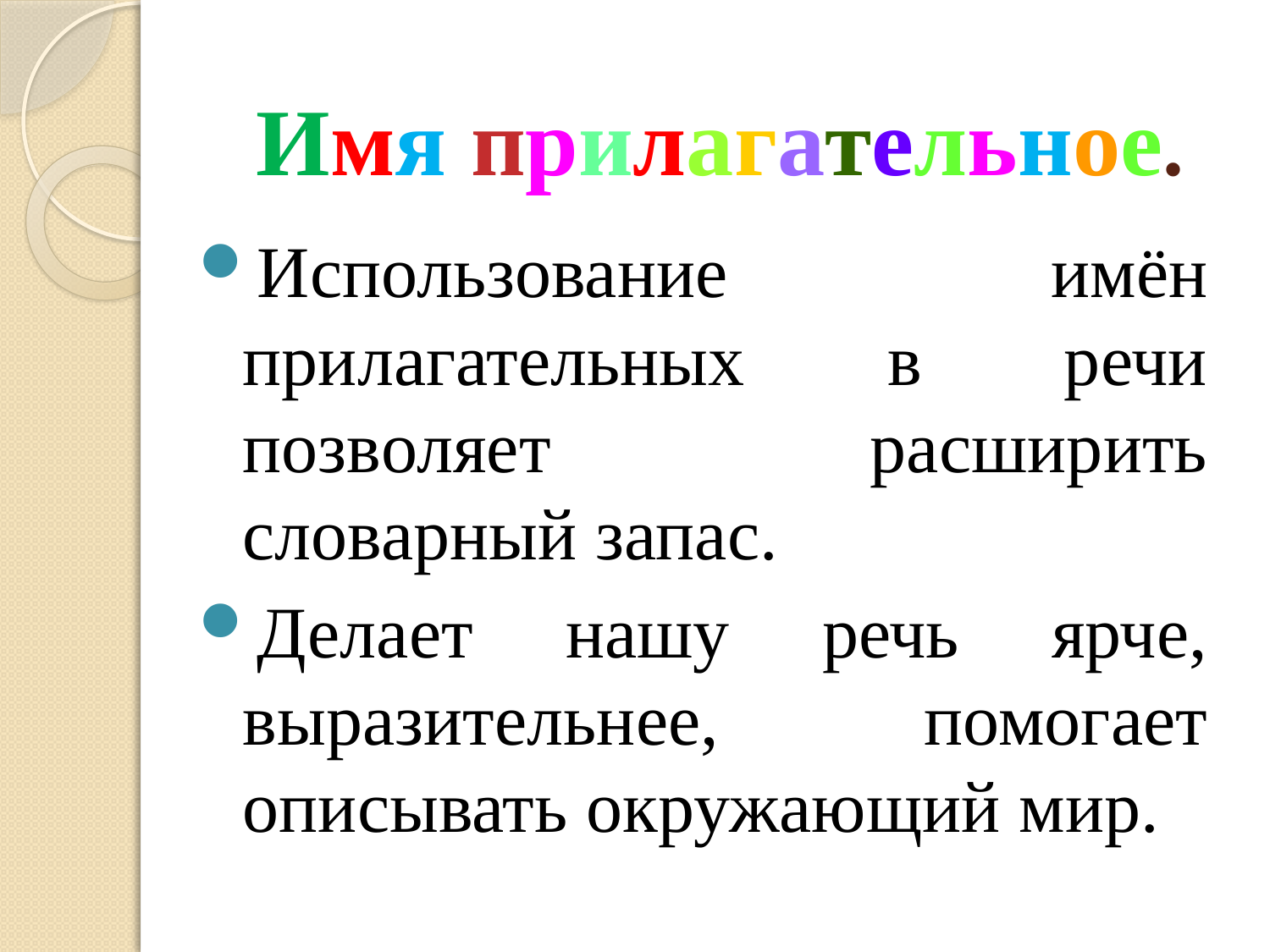

# Имя прилагательное.
Использование имён прилагательных в речи позволяет  расширить словарный запас.
Делает нашу речь ярче, выразительнее, помогает описывать окружающий мир.